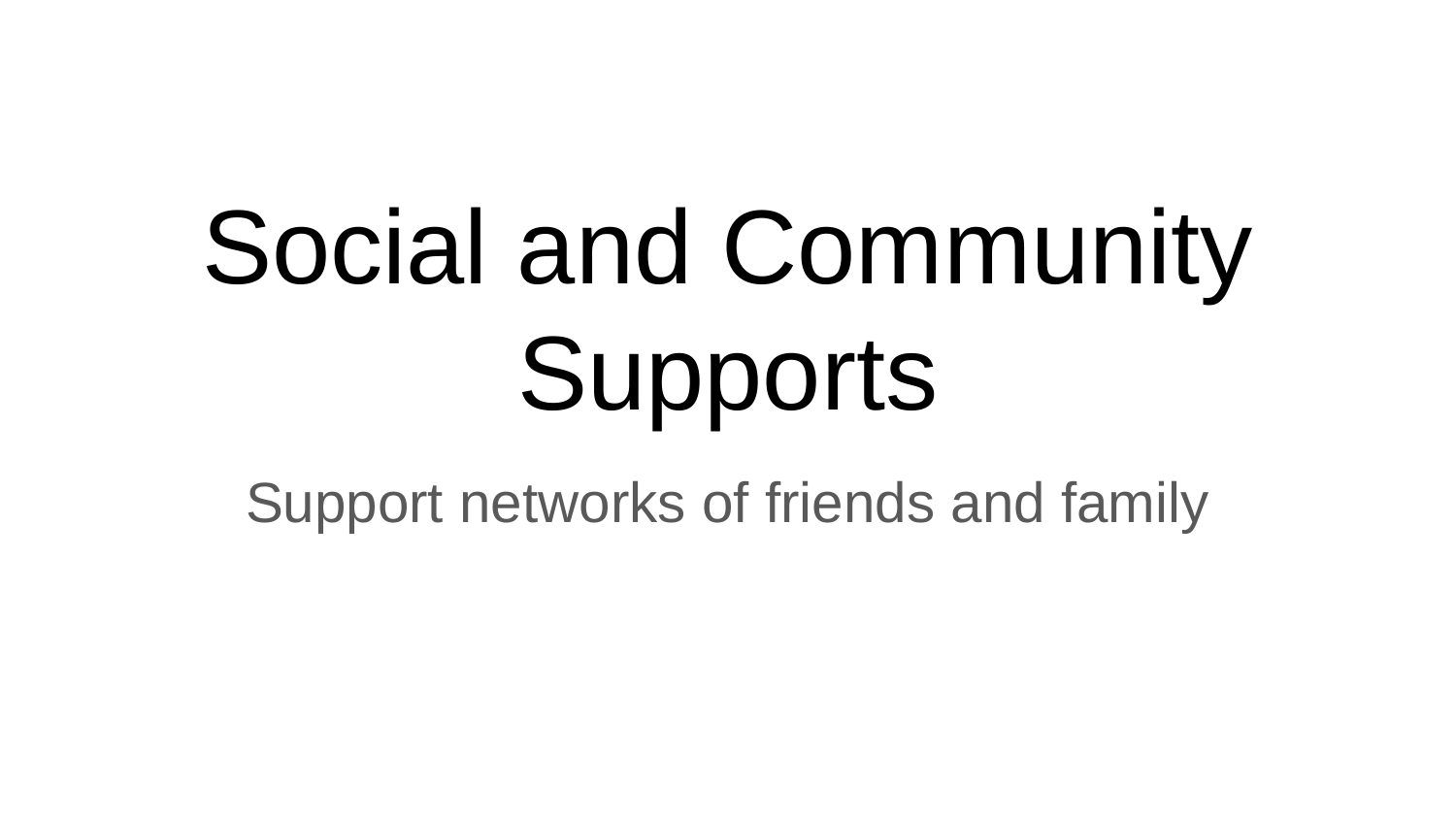

# Social and Community Supports
Support networks of friends and family